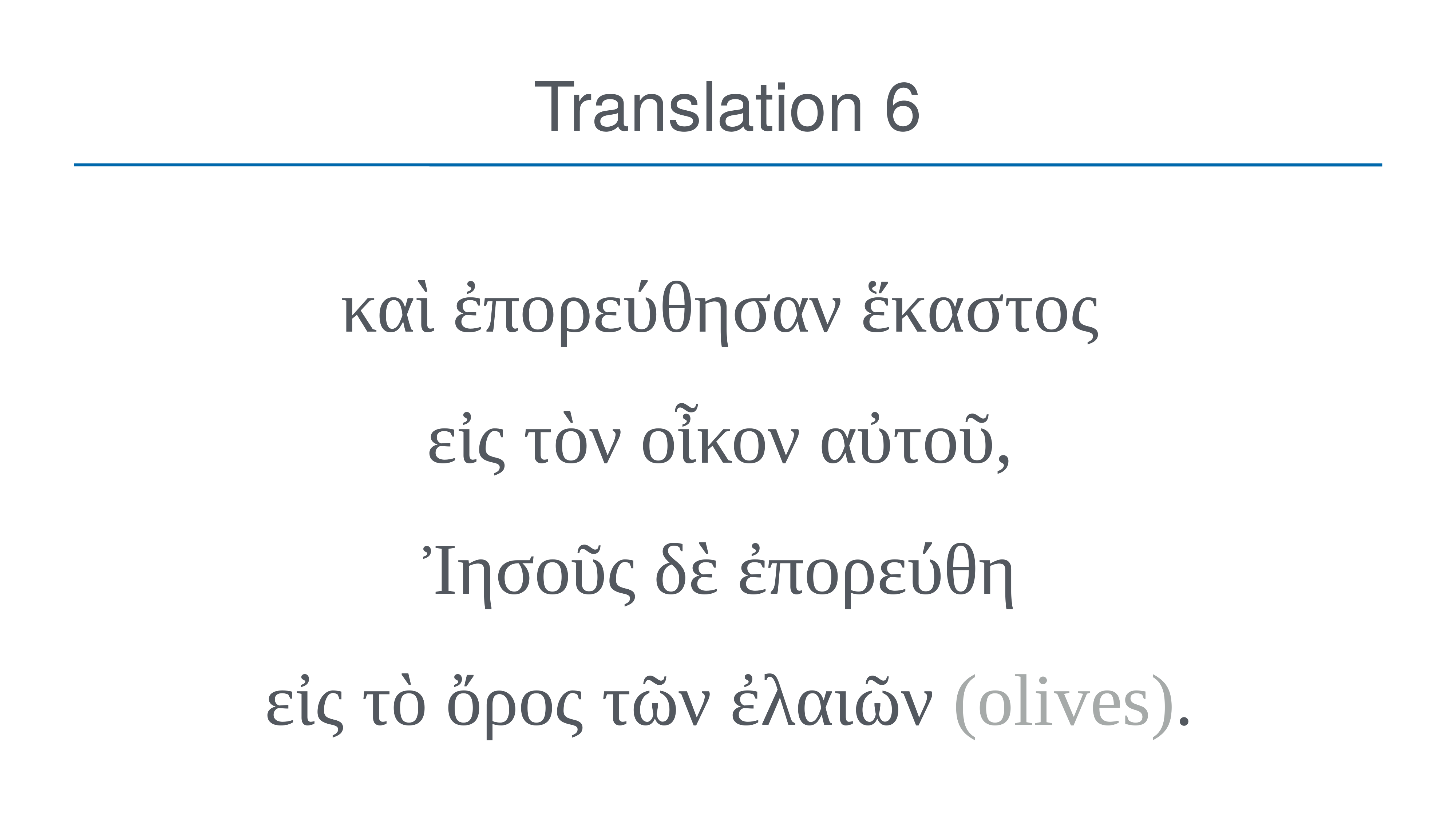

# Translation 6
καὶ ἐπορεύθησαν ἕκαστος
εἰς τὸν οἶκον αὐτοῦ,
Ἰησοῦς δὲ ἐπορεύθη
εἰς τὸ ὄρος τῶν ἐλαιῶν (olives).